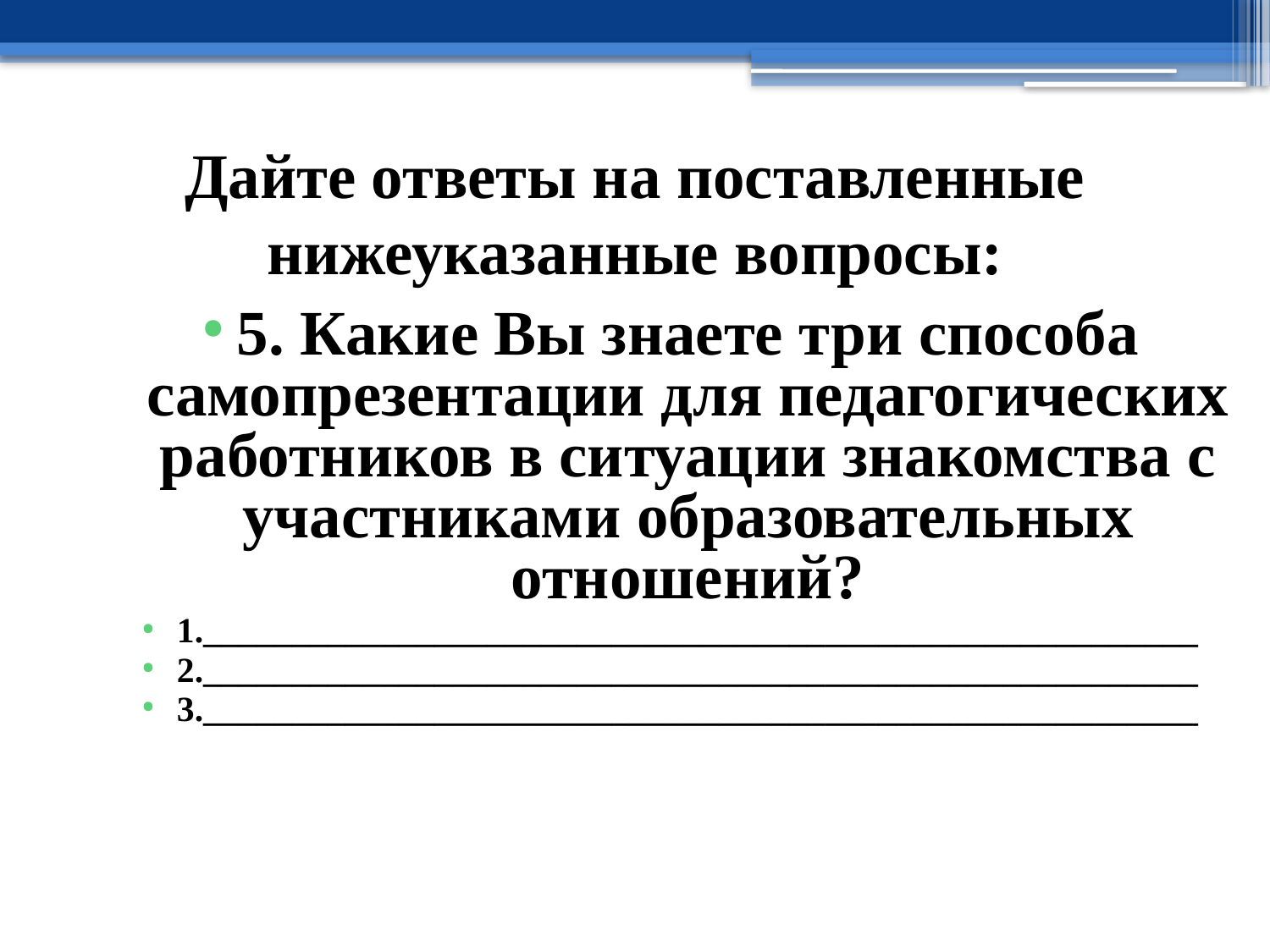

# Дайте ответы на поставленные нижеуказанные вопросы:
5. Какие Вы знаете три способа самопрезентации для педагогических работников в ситуации знакомства с участниками образовательных отношений?
1.________________________________________________________
2.________________________________________________________
3.________________________________________________________